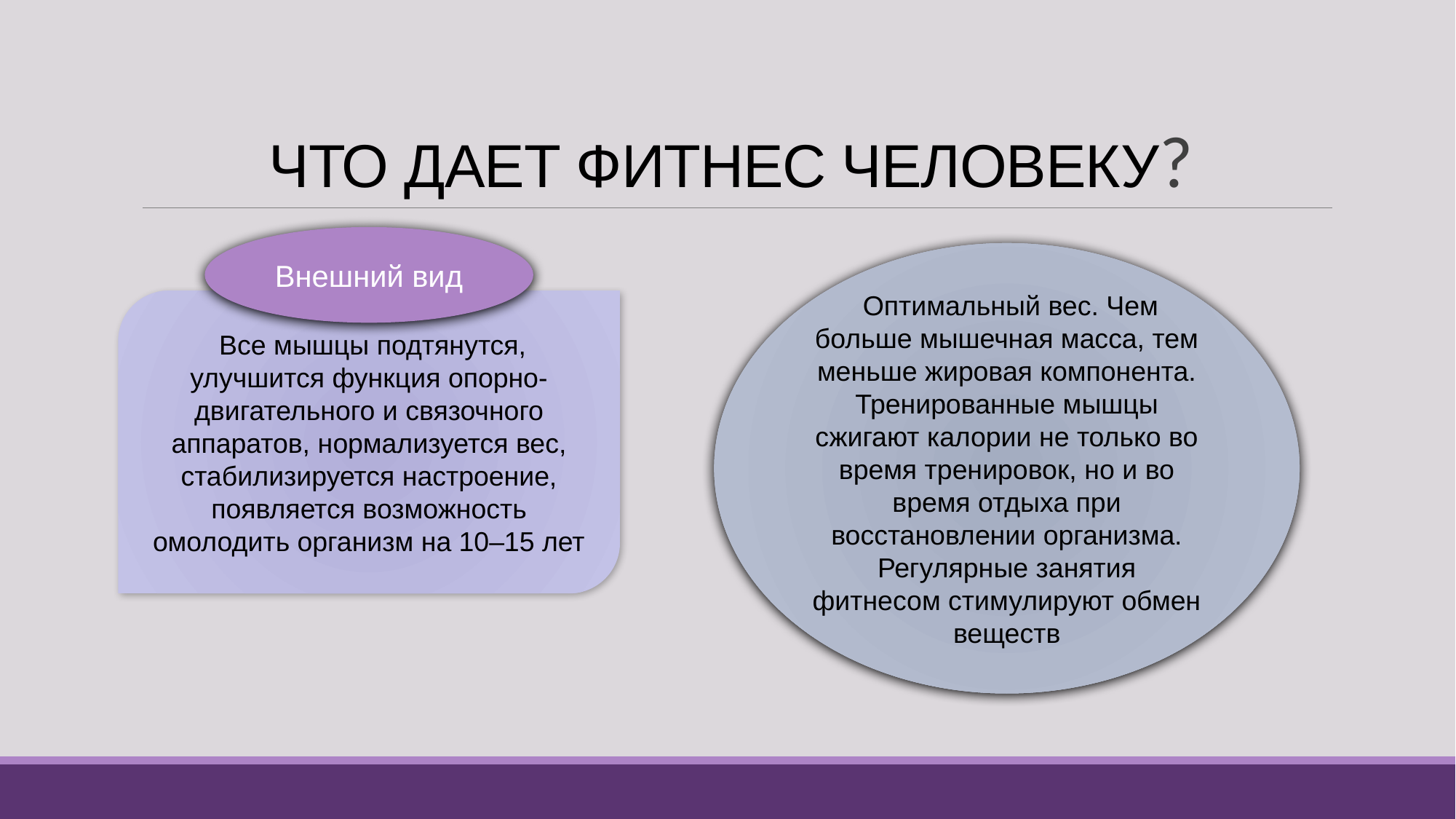

# ЧТО ДАЕТ ФИТНЕС ЧЕЛОВЕКУ?
Внешний вид
 Оптимальный вес. Чем больше мышечная масса, тем меньше жировая компонента. Тренированные мышцы сжигают калории не только во время тренировок, но и во время отдыха при восстановлении организма. Регулярные занятия фитнесом стимулируют обмен веществ
 Все мышцы подтянутся, улучшится функция опорно-двигательного и связочного аппаратов, нормализуется вес, стабилизируется настроение, появляется возможность омолодить организм на 10–15 лет